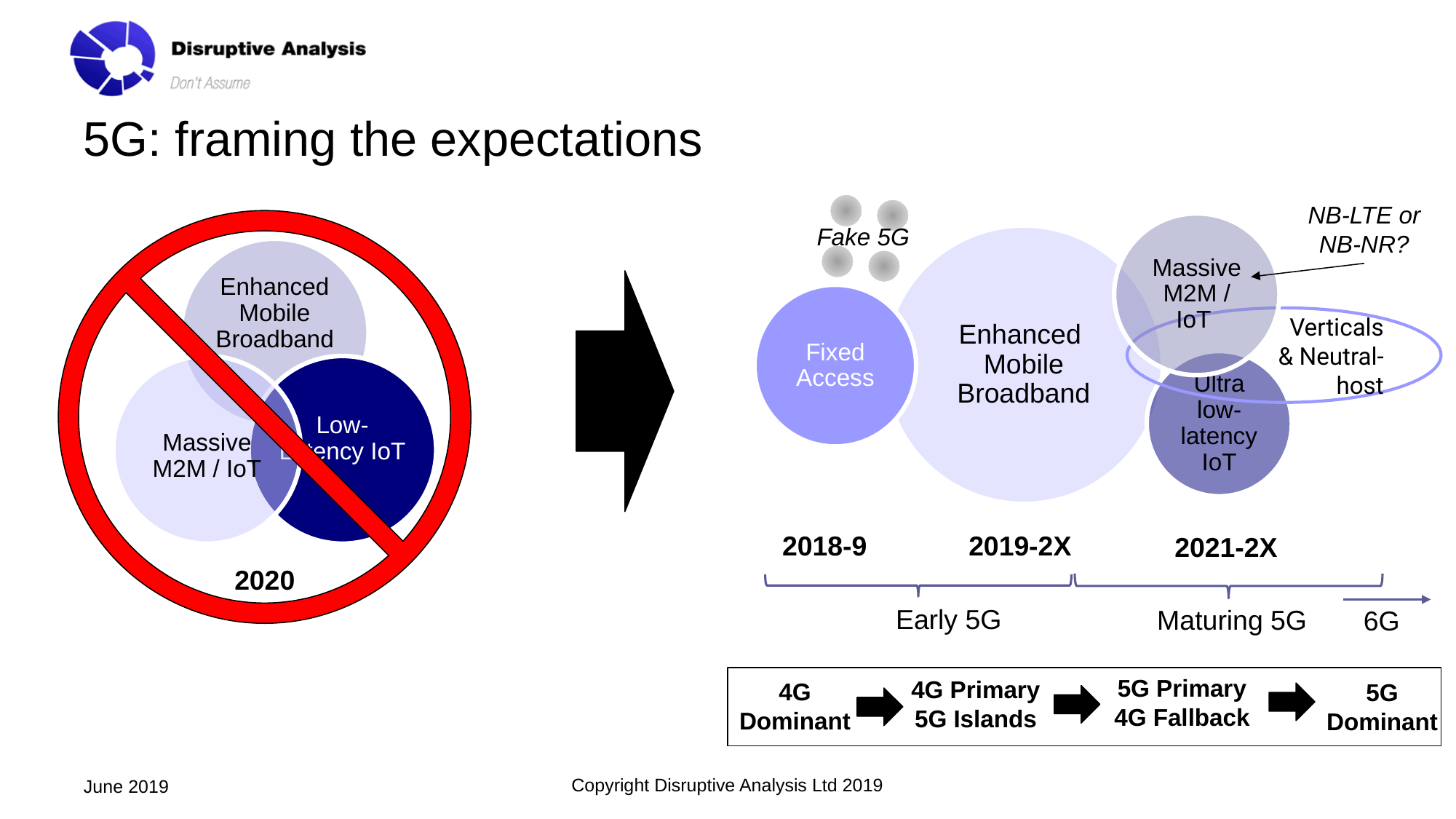

# 5G: framing the expectations
NB-LTE or NB-NR?

Massive M2M / IoT
Fake 5G
Enhanced  Mobile Broadband
Enhanced Mobile Broadband
Low-Latency IoT

Massive M2M / IoT

Fixed Access
Verticals
& Neutral-
 host
Ultra low-latency IoT

2018-9
2019-2X
2021-2X
2020
Early 5G
Maturing 5G
6G

5G Primary
4G Fallback
4G Primary
5G Islands
4G
Dominant
5G
Dominant

June 2019
Copyright Disruptive Analysis Ltd 2019